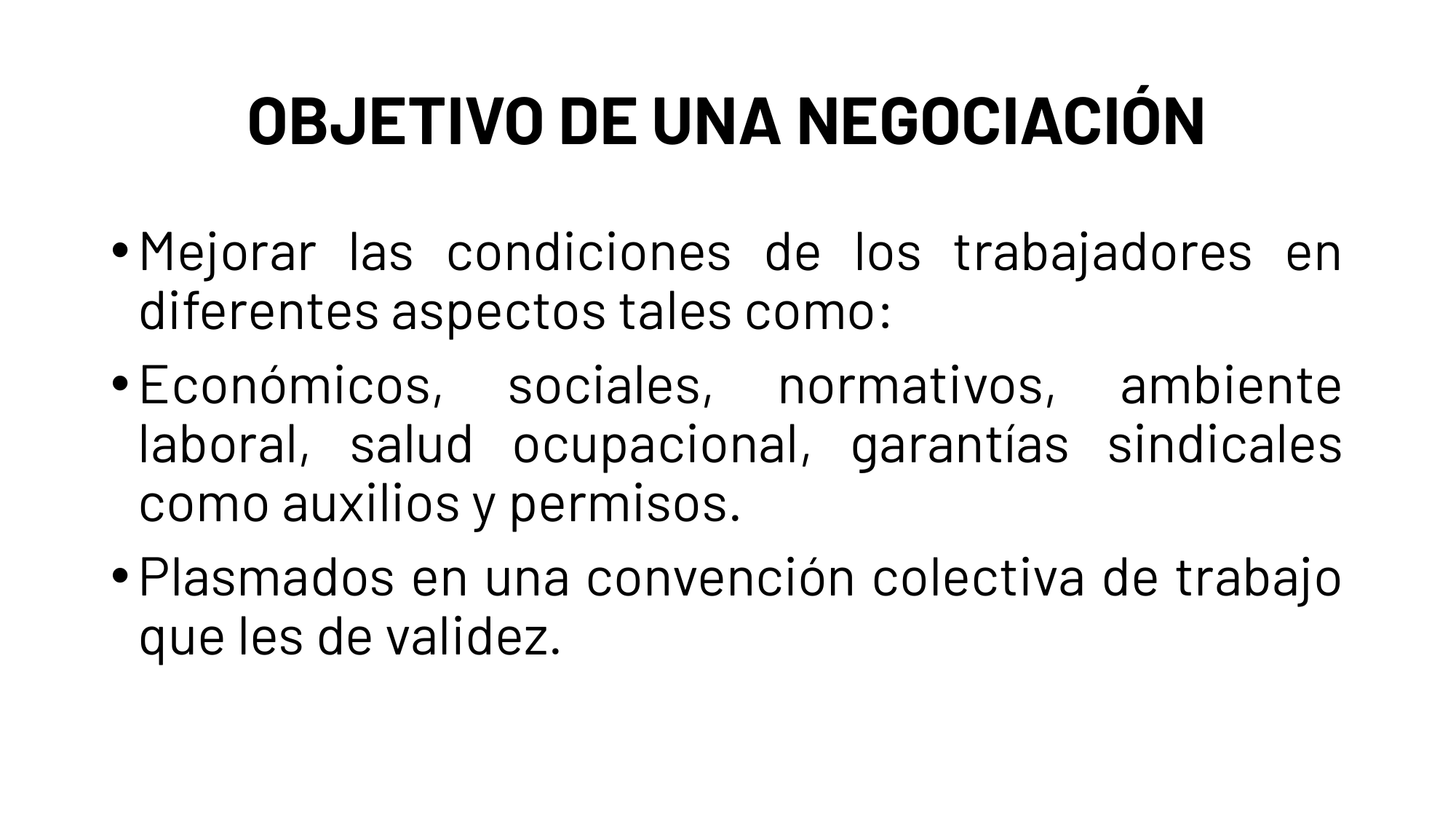

# OBJETIVO DE UNA NEGOCIACIÓN
Mejorar las condiciones de los trabajadores en diferentes aspectos tales como:
Económicos, sociales, normativos, ambiente laboral, salud ocupacional, garantías sindicales como auxilios y permisos.
Plasmados en una convención colectiva de trabajo que les de validez.